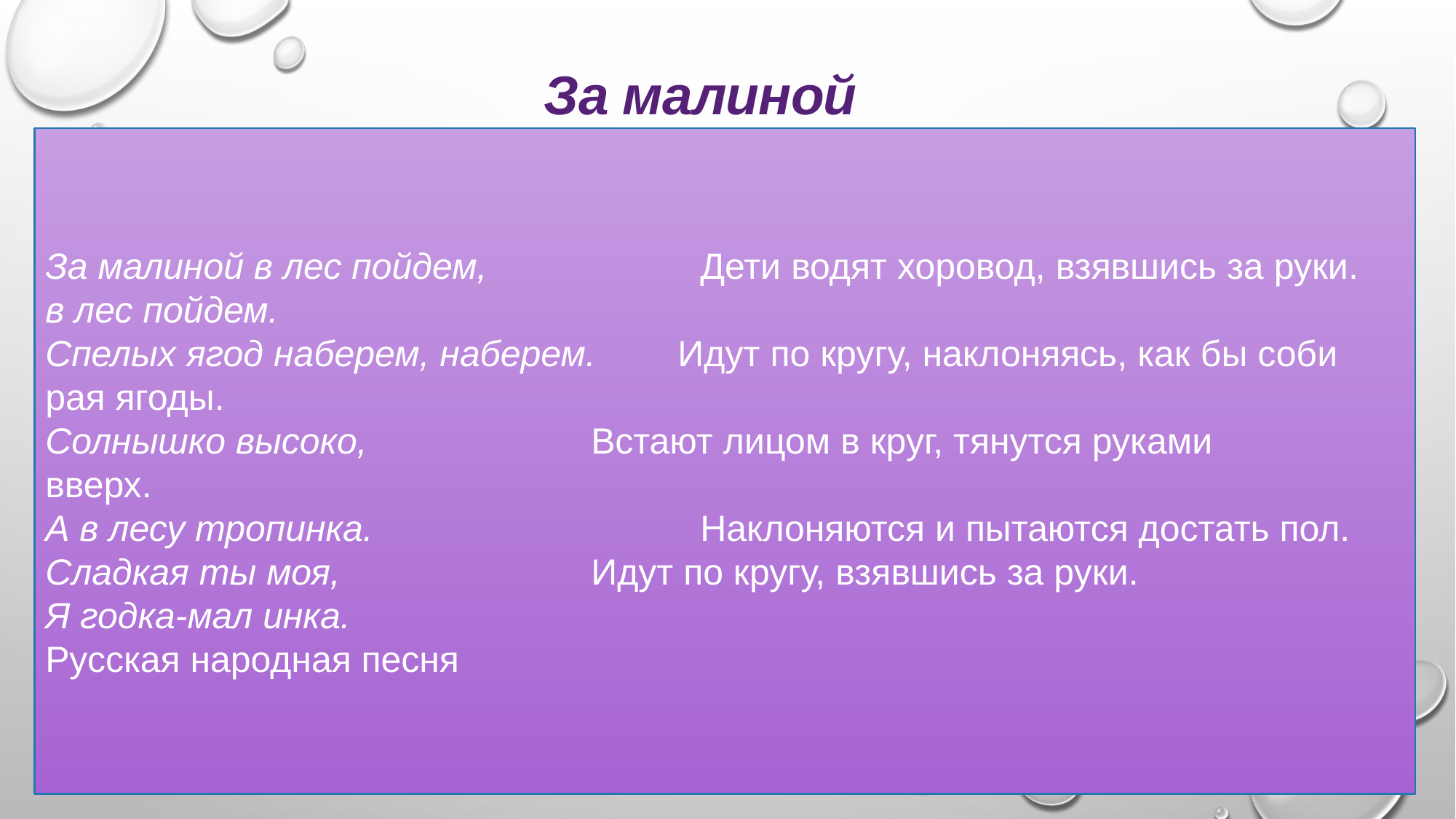

За малиной
За малиной в лес пойдем,		Дети водят хоровод, взявшись за руки.
в лес пойдем.
Спелых ягод наберем, наберем.        Идут по кругу, наклоняясь, как бы соби­
рая ягоды.
Солнышко высоко,			Встают лицом в круг, тянутся руками
вверх.
А в лесу тропинка.			Наклоняются и пытаются достать пол.
Сладкая ты моя,			Идут по кругу, взявшись за руки.
Я годка-мал инка.
Русская народная песня